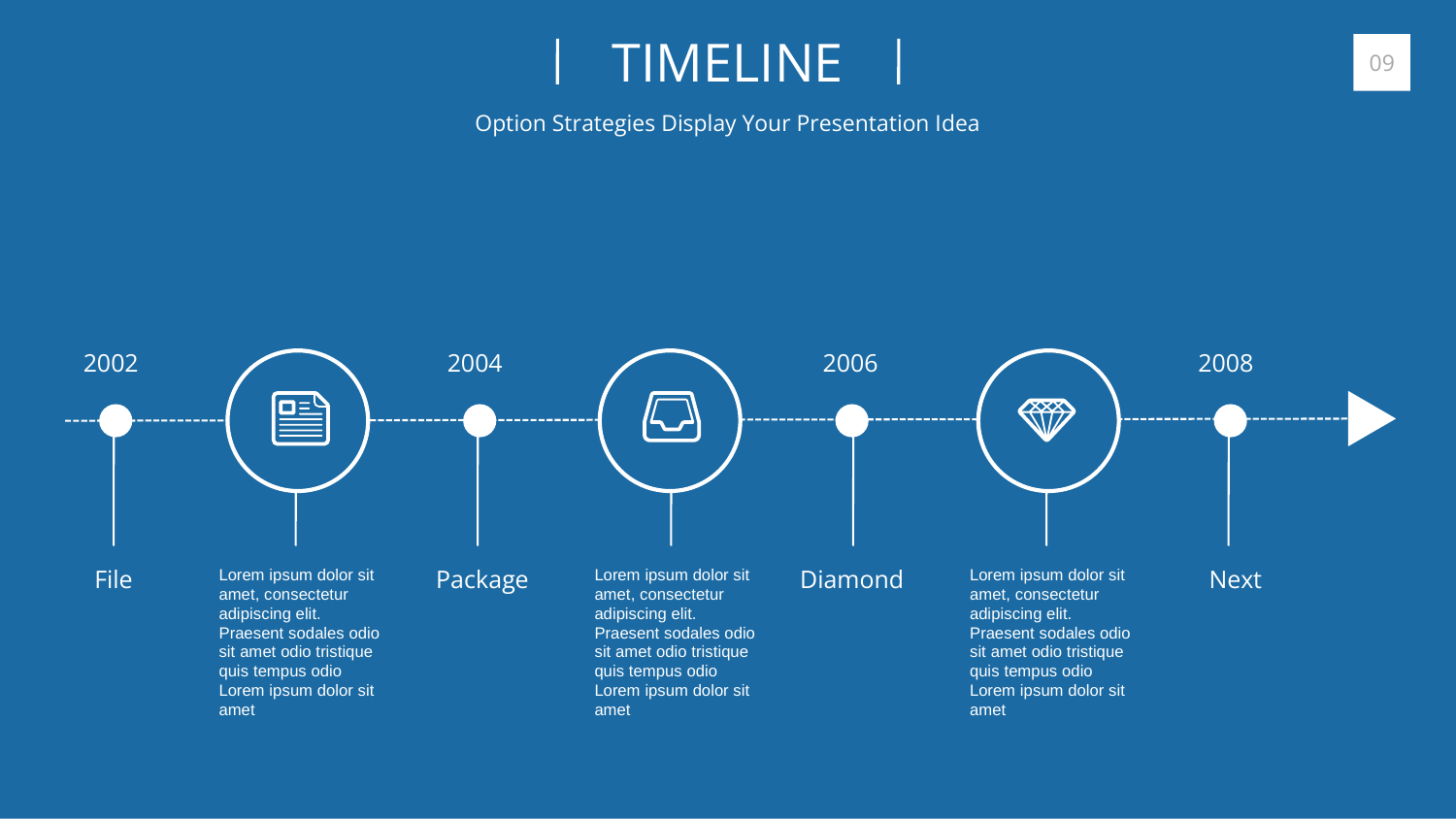

TIMELINE
09
Option Strategies Display Your Presentation Idea
2002

File
2004

Package
2006

Diamond
2008

Next

Lorem ipsum dolor sit amet, consectetur adipiscing elit. Praesent sodales odio sit amet odio tristique quis tempus odio Lorem ipsum dolor sit amet

Lorem ipsum dolor sit amet, consectetur adipiscing elit. Praesent sodales odio sit amet odio tristique quis tempus odio Lorem ipsum dolor sit amet

Lorem ipsum dolor sit amet, consectetur adipiscing elit. Praesent sodales odio sit amet odio tristique quis tempus odio Lorem ipsum dolor sit amet